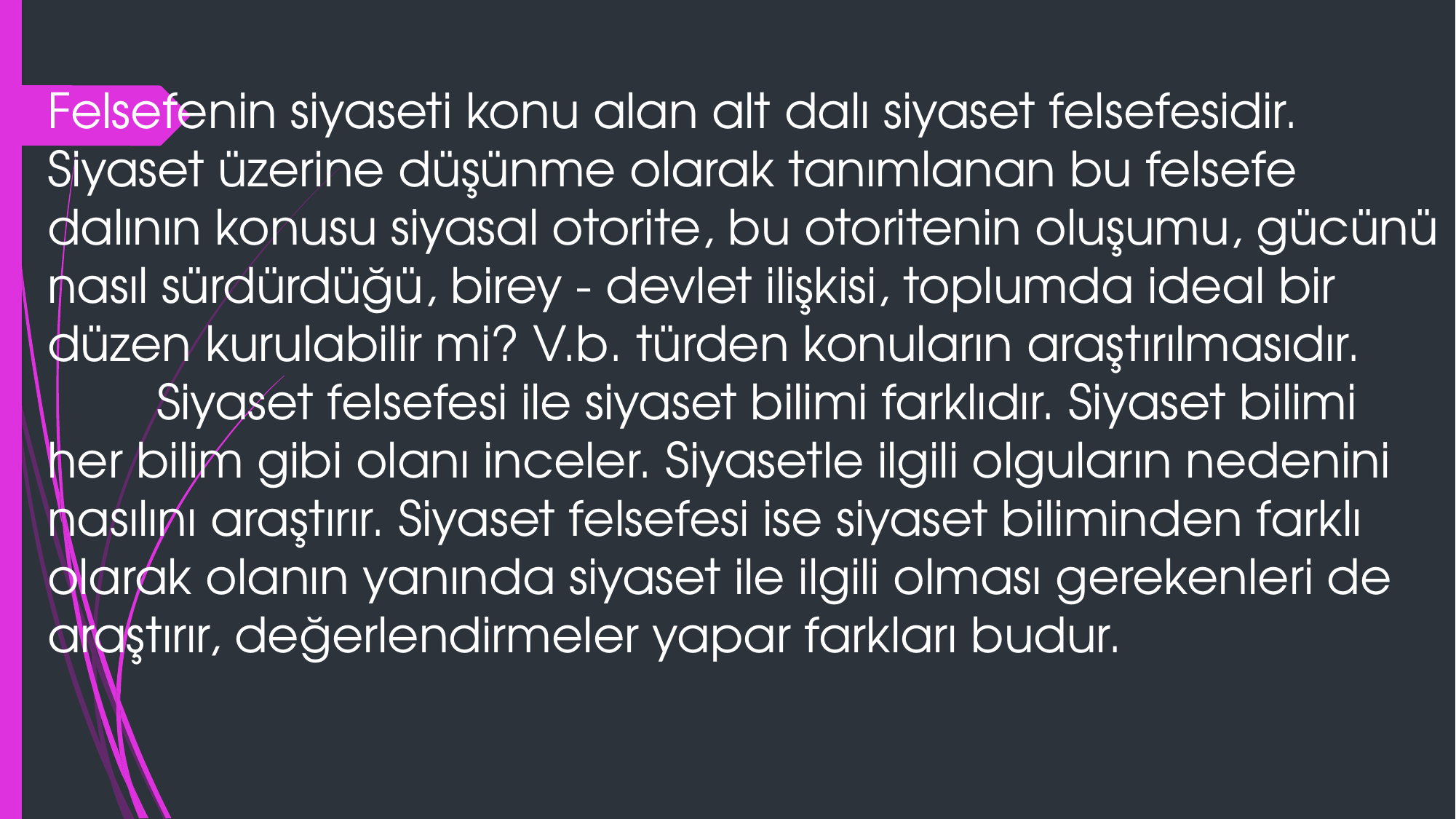

# Felsefenin siyaseti konu alan alt dalı siyaset felsefesidir. Siyaset üzerine düşünme olarak tanımlanan bu felsefe dalının konusu siyasal otorite, bu otoritenin oluşumu, gücünü nasıl sürdürdüğü, birey - devlet ilişkisi, toplumda ideal bir düzen kurulabilir mi? V.b. türden konuların araştırılmasıdır. Siyaset felsefesi ile siyaset bilimi farklıdır. Siyaset bilimi her bilim gibi olanı inceler. Siyasetle ilgili olguların nedenini nasılını araştırır. Siyaset felsefesi ise siyaset biliminden farklı olarak olanın yanında siyaset ile ilgili olması gerekenleri de araştırır, değerlendirmeler yapar farkları budur.